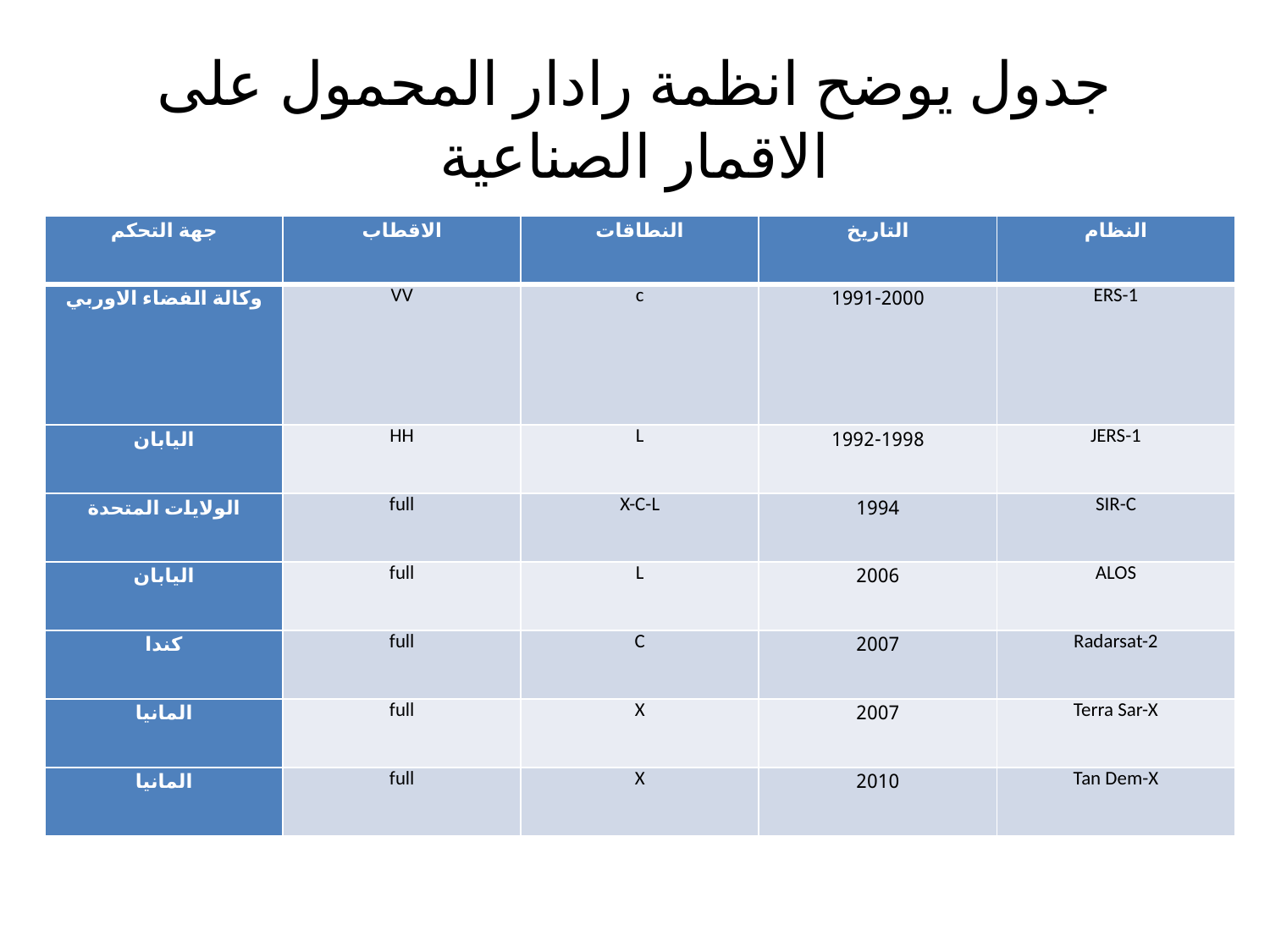

# جدول يوضح انظمة رادار المحمول على الاقمار الصناعية
| جهة التحكم | الاقطاب | النطاقات | التاريخ | النظام |
| --- | --- | --- | --- | --- |
| وكالة الفضاء الاوربي | VV | c | 1991-2000 | ERS-1 |
| اليابان | HH | L | 1992-1998 | JERS-1 |
| الولايات المتحدة | full | X-C-L | 1994 | SIR-C |
| اليابان | full | L | 2006 | ALOS |
| كندا | full | C | 2007 | Radarsat-2 |
| المانيا | full | X | 2007 | Terra Sar-X |
| المانيا | full | X | 2010 | Tan Dem-X |